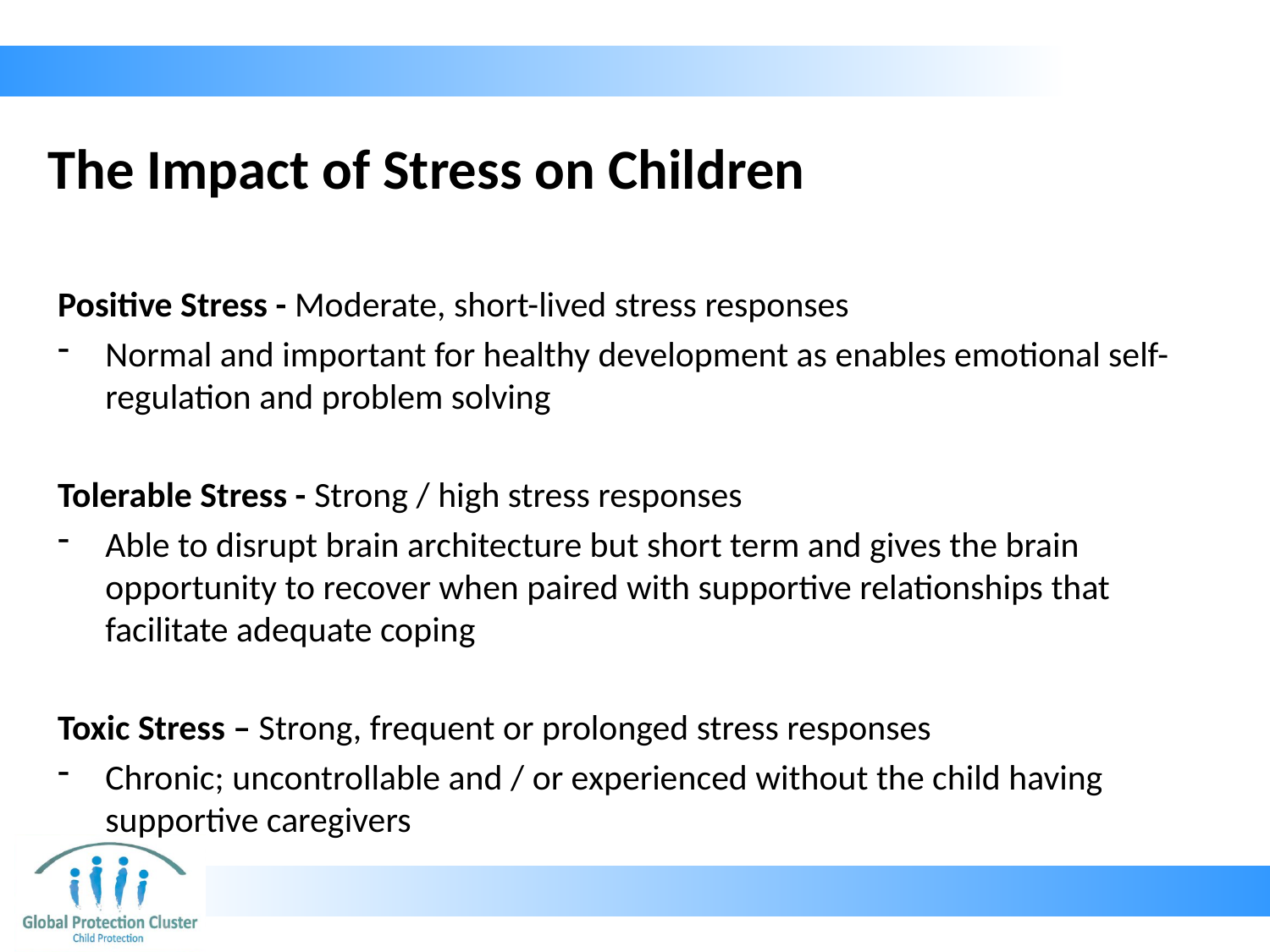

# The Impact of Stress on Children

Positive Stress - Moderate, short-lived stress responses
Normal and important for healthy development as enables emotional self-regulation and problem solving

Tolerable Stress - Strong / high stress responses
Able to disrupt brain architecture but short term and gives the brain opportunity to recover when paired with supportive relationships that facilitate adequate coping

Toxic Stress – Strong, frequent or prolonged stress responses
Chronic; uncontrollable and / or experienced without the child having supportive caregivers